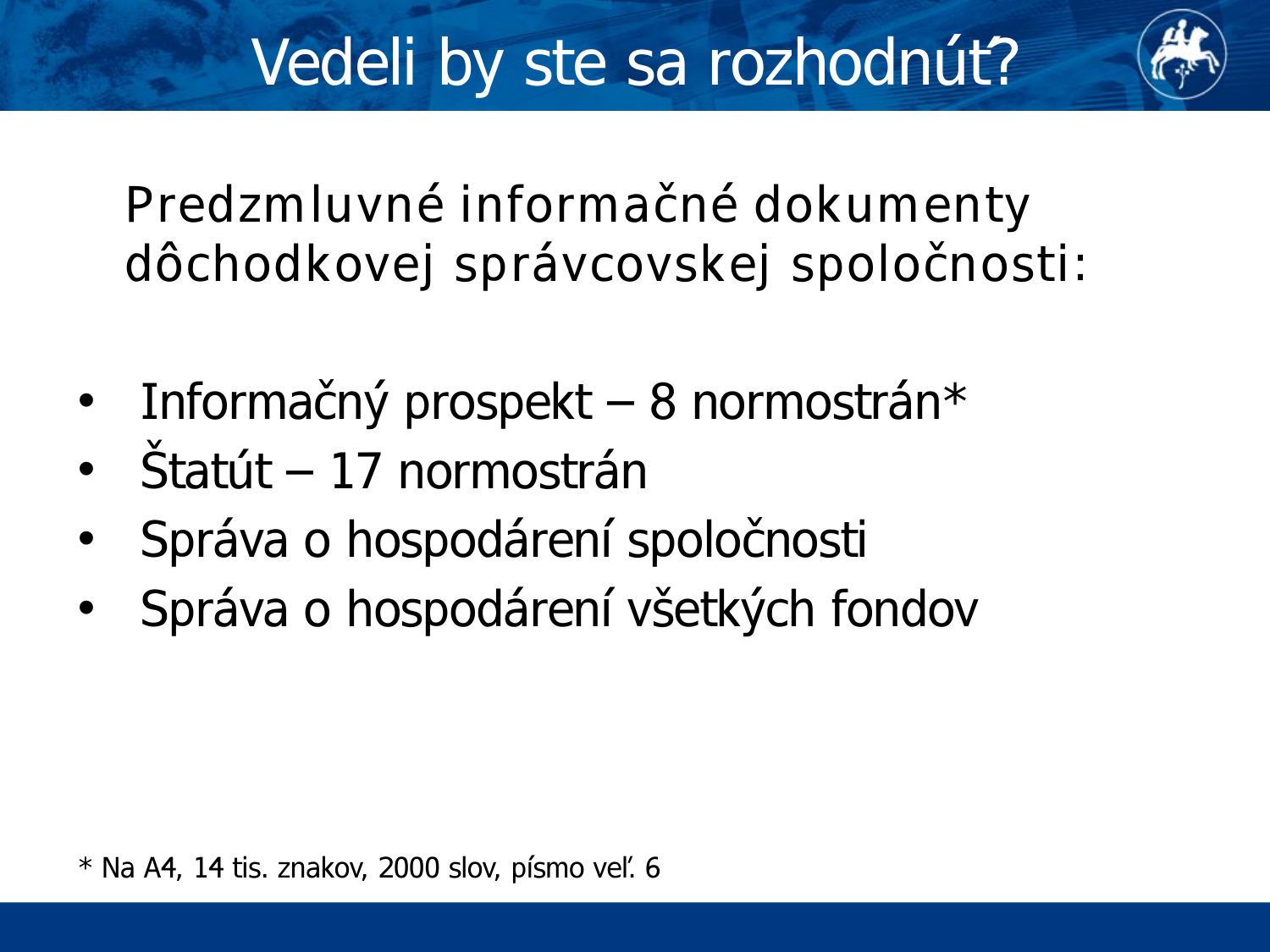

# Vedeli by ste sa rozhodnúť?
	Predzmluvné informačné dokumenty dôchodkovej správcovskej spoločnosti:

Informačný prospekt – 8 normostrán*
Štatút – 17 normostrán
Správa o hospodárení spoločnosti
Správa o hospodárení všetkých fondov

* Na A4, 14 tis. znakov, 2000 slov, písmo veľ. 6